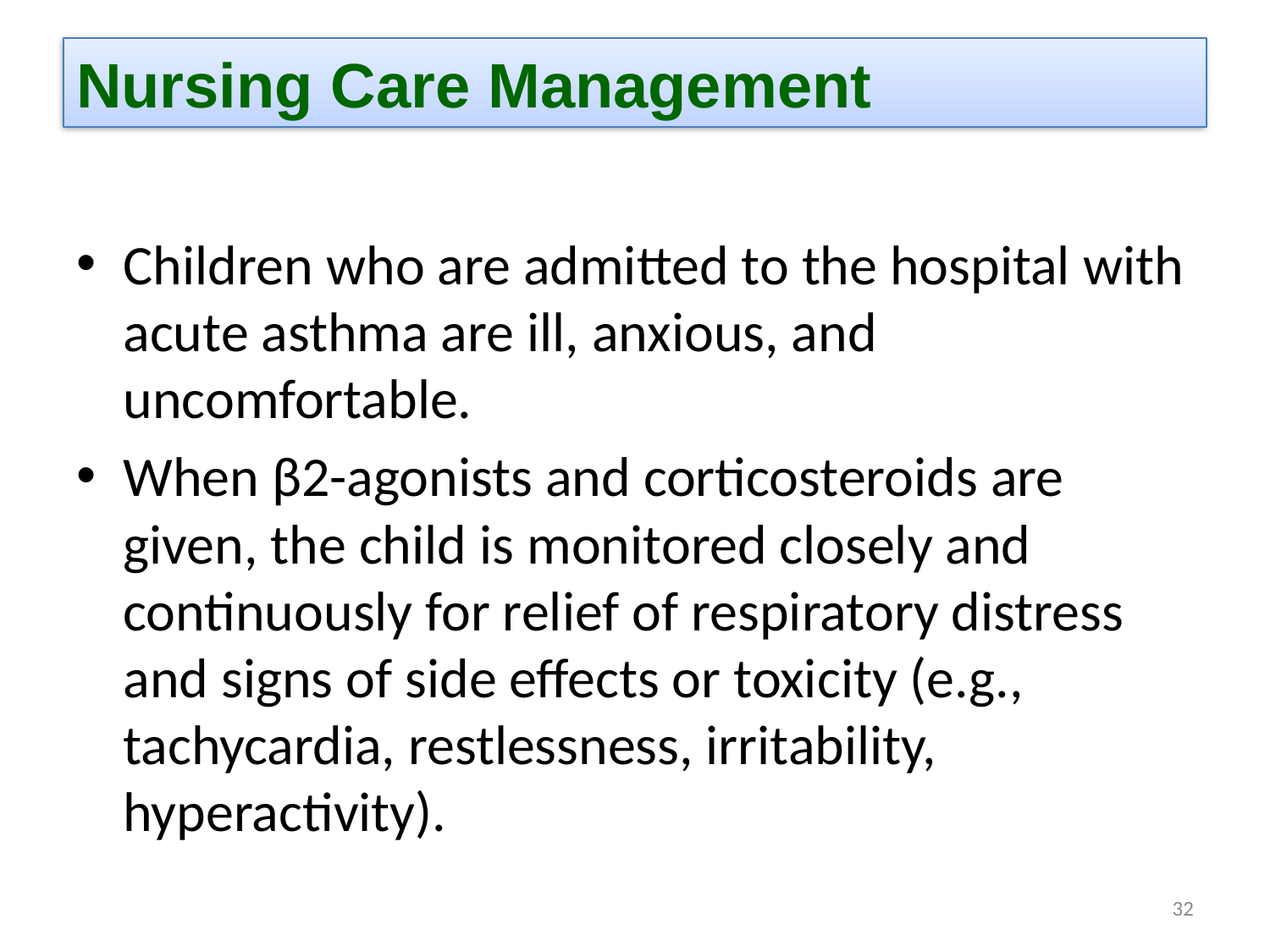

# Nursing Care Management
Children who are admitted to the hospital with acute asthma are ill, anxious, and uncomfortable.
When β2-agonists and corticosteroids are given, the child is monitored closely and continuously for relief of respiratory distress and signs of side effects or toxicity (e.g., tachycardia, restlessness, irritability, hyperactivity).
32